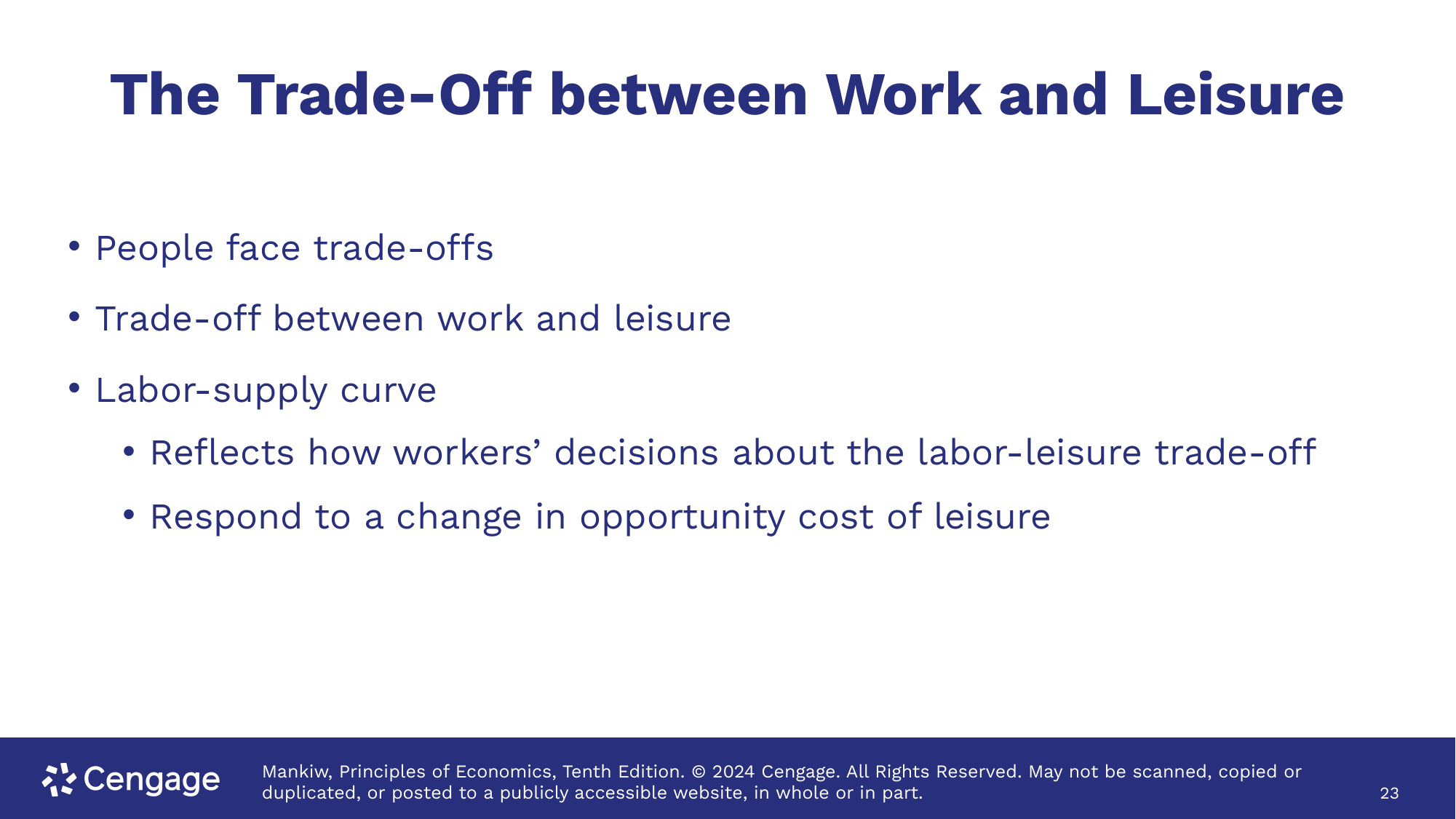

# The Trade-Off between Work and Leisure
People face trade-offs
Trade-off between work and leisure
Labor-supply curve
Reflects how workers’ decisions about the labor-leisure trade-off
Respond to a change in opportunity cost of leisure